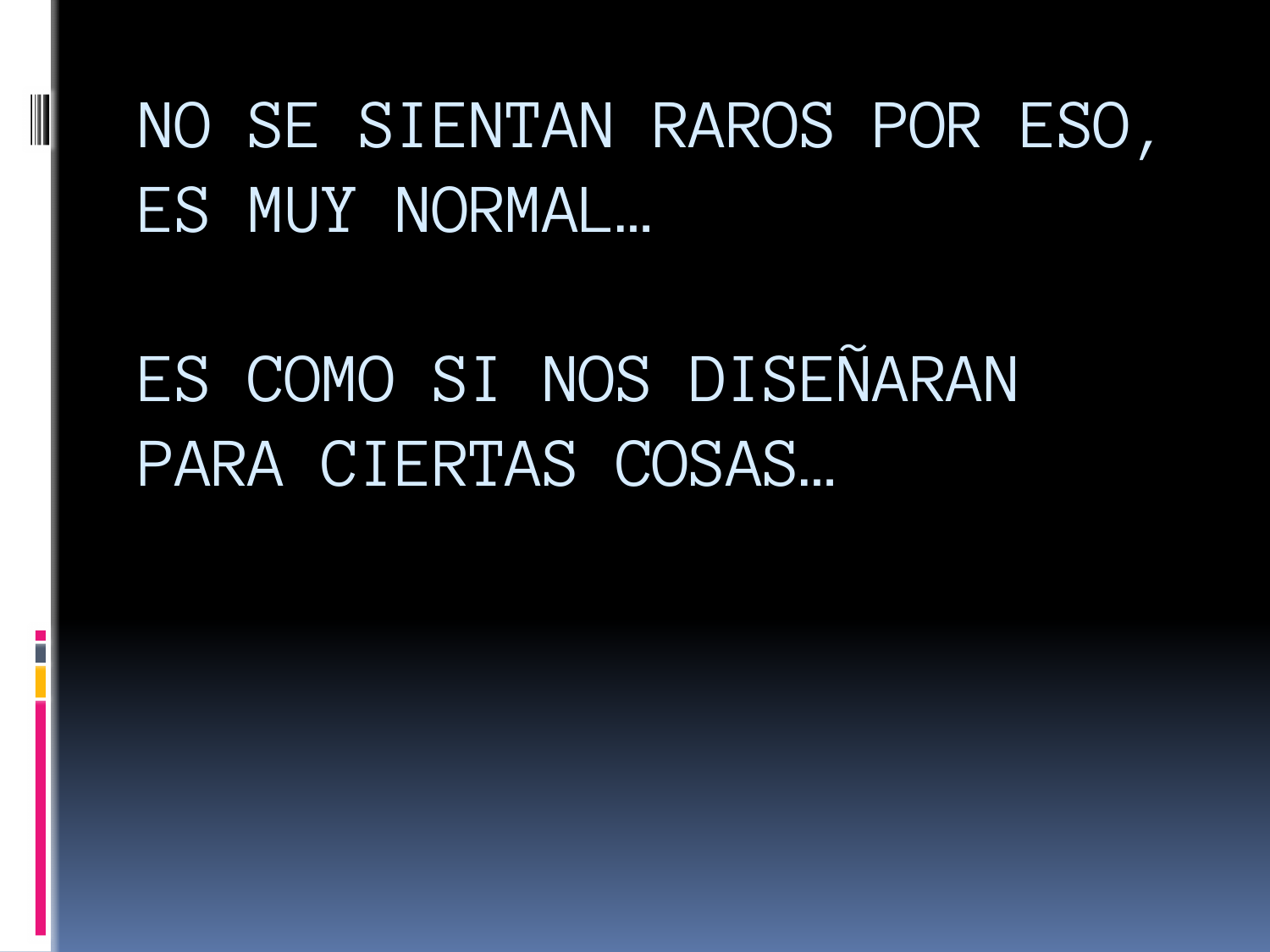

# NO SE SIENTAN RAROS POR ESO, ES MUY NORMAL… ES COMO SI NOS DISEÑARAN PARA CIERTAS COSAS…